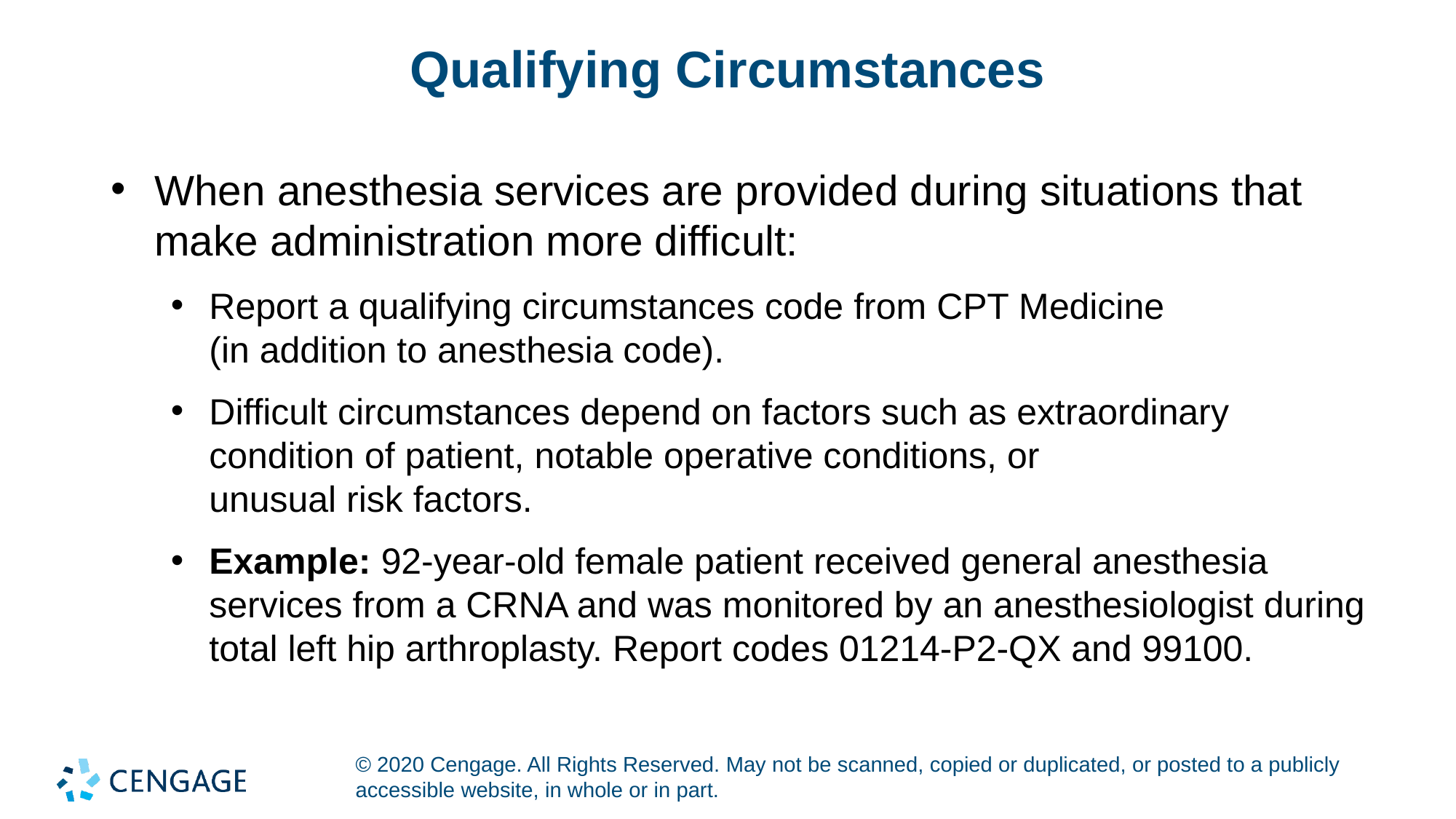

# Qualifying Circumstances
When anesthesia services are provided during situations that make administration more difficult:
Report a qualifying circumstances code from CPT Medicine
(in addition to anesthesia code).
Difficult circumstances depend on factors such as extraordinary
condition of patient, notable operative conditions, or
unusual risk factors.
Example: 92-year-old female patient received general anesthesia services from a CRNA and was monitored by an anesthesiologist during total left hip arthroplasty. Report codes 01214-P2-QX and 99100.